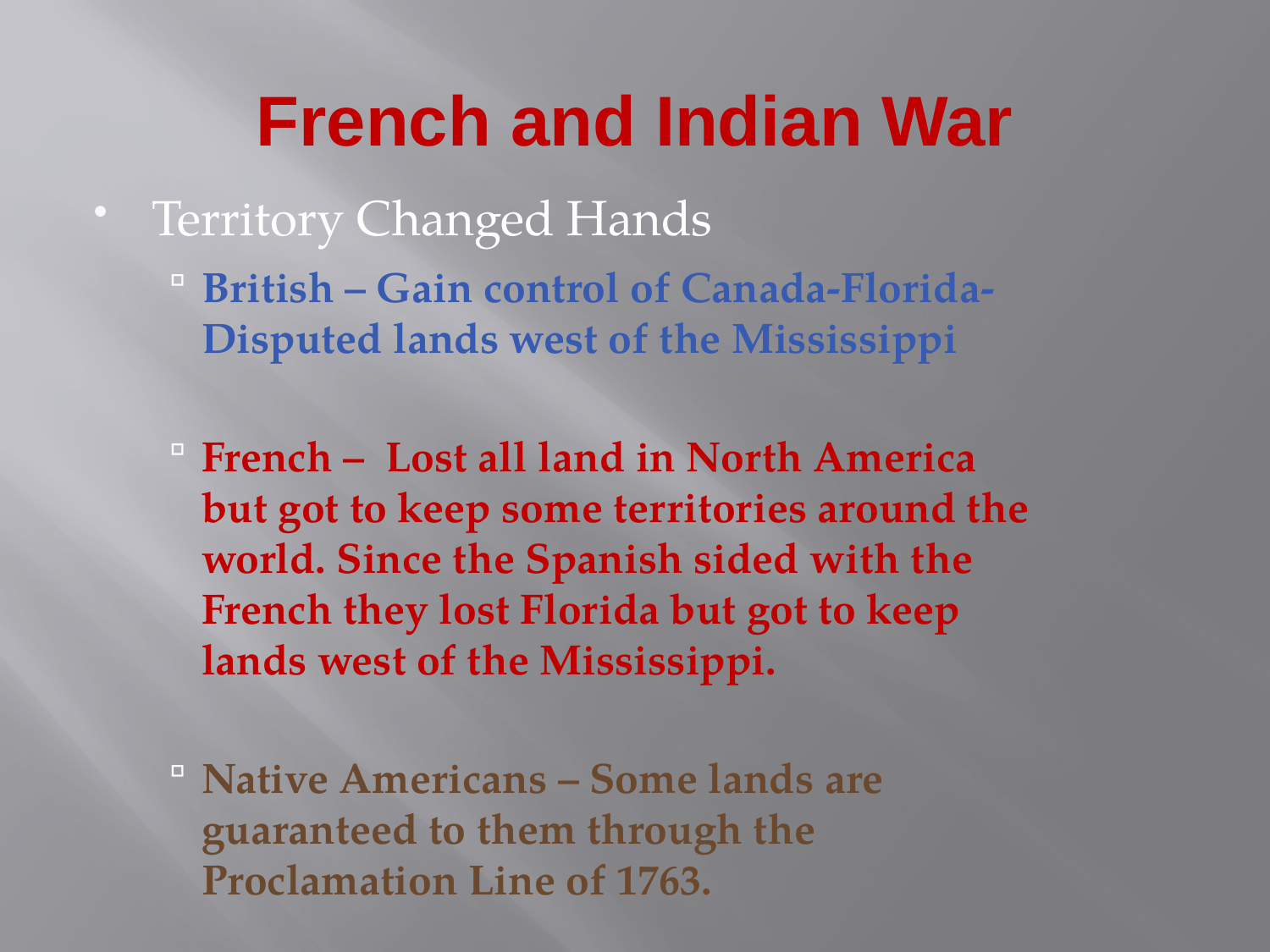

# French and Indian War
Territory Changed Hands
British – Gain control of Canada-Florida-Disputed lands west of the Mississippi

French –  Lost all land in North America but got to keep some territories around the world. Since the Spanish sided with the French they lost Florida but got to keep lands west of the Mississippi.

Native Americans – Some lands are guaranteed to them through the Proclamation Line of 1763.